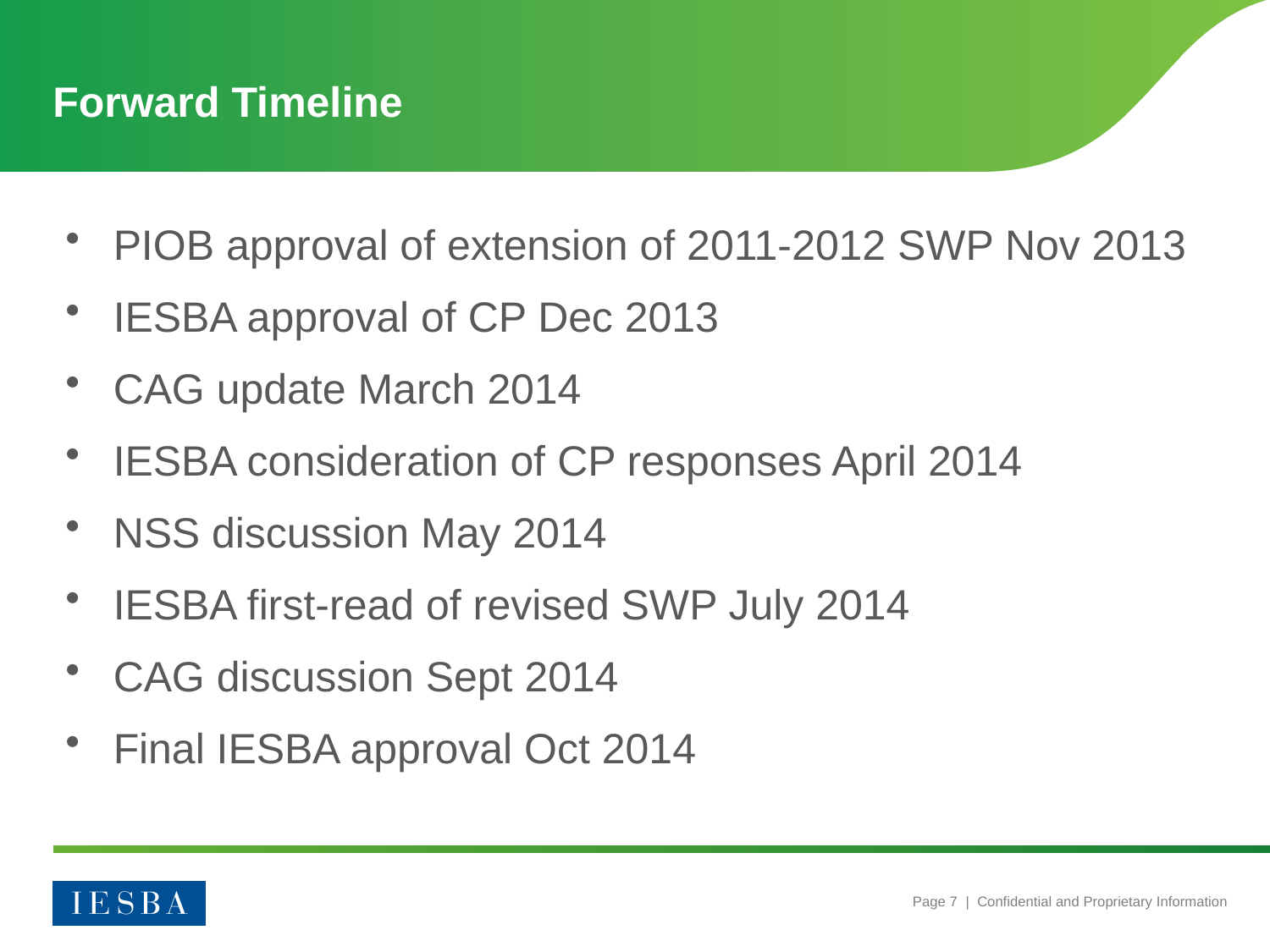

# Forward Timeline
PIOB approval of extension of 2011-2012 SWP Nov 2013
IESBA approval of CP Dec 2013
CAG update March 2014
IESBA consideration of CP responses April 2014
NSS discussion May 2014
IESBA first-read of revised SWP July 2014
CAG discussion Sept 2014
Final IESBA approval Oct 2014